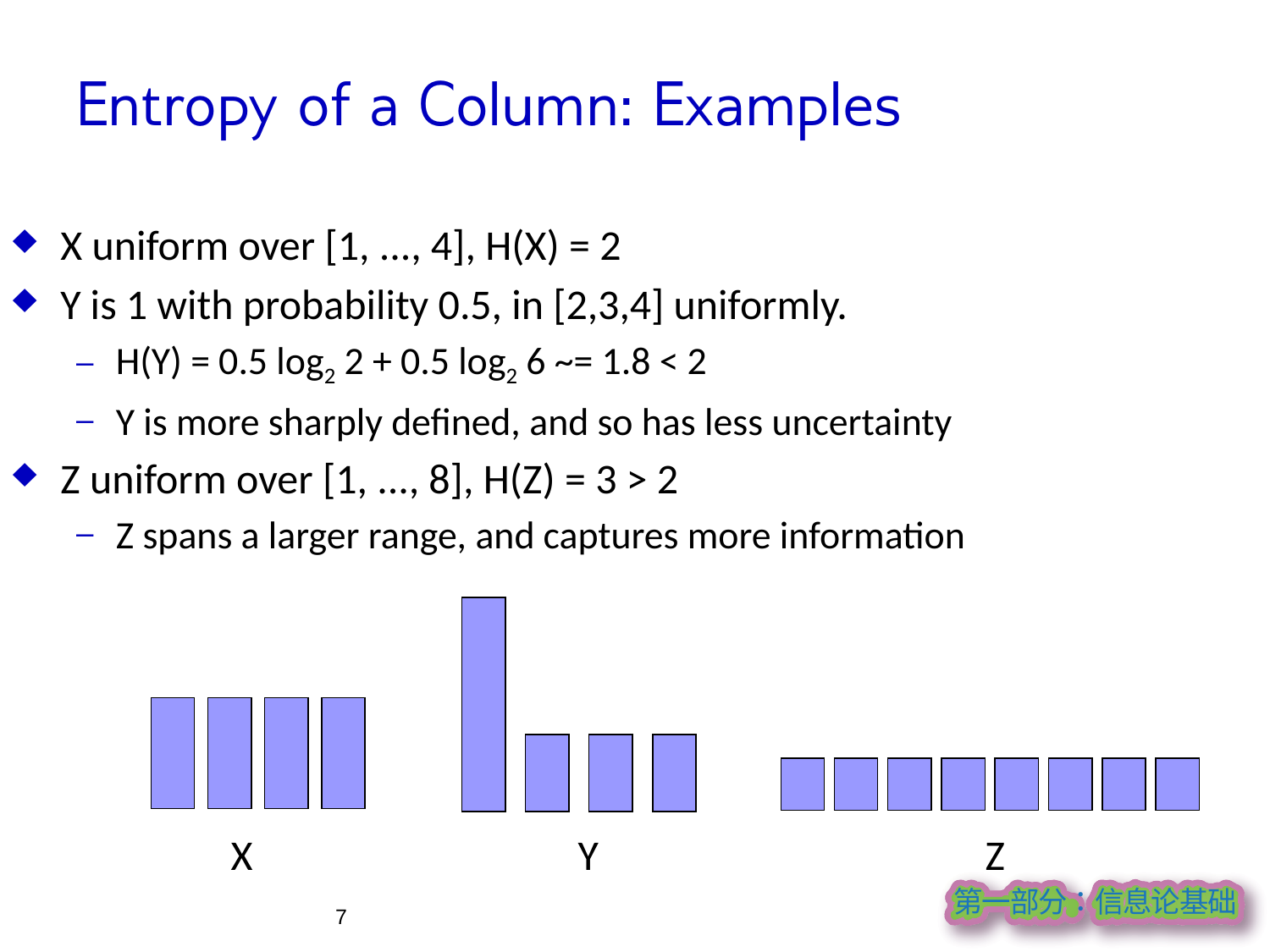

Entropy of a Column: Examples
X uniform over [1, ..., 4], H(X) = 2
Y is 1 with probability 0.5, in [2,3,4] uniformly.
H(Y) = 0.5 log2 2 + 0.5 log2 6 ~= 1.8 < 2
Y is more sharply defined, and so has less uncertainty
Z uniform over [1, ..., 8], H(Z) = 3 > 2
Z spans a larger range, and captures more information

Y

X

Z
7